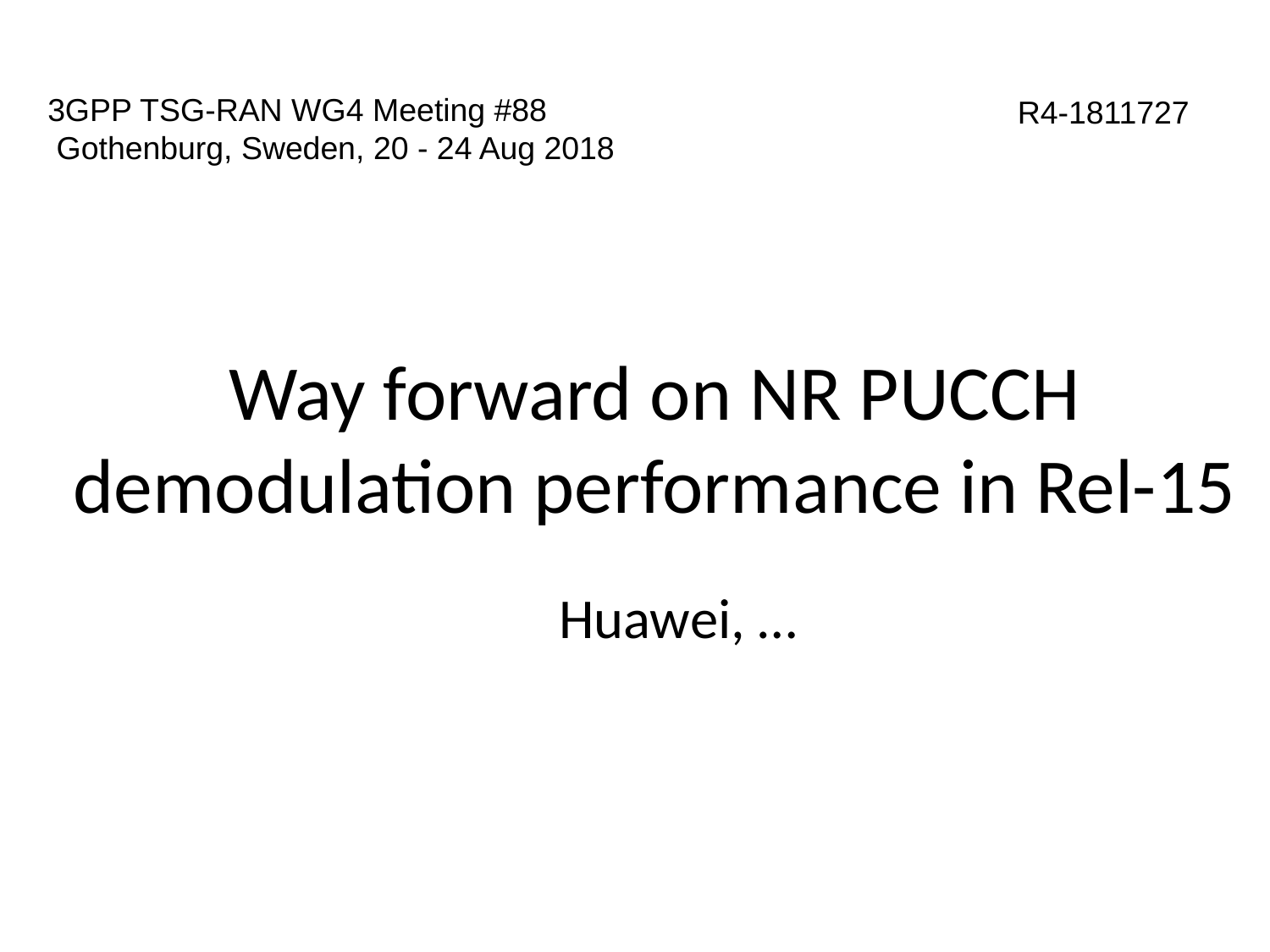

# 3GPP TSG-RAN WG4 Meeting #88 Gothenburg, Sweden, 20 - 24 Aug 2018
R4-1811727
Way forward on NR PUCCH demodulation performance in Rel-15
Huawei, …